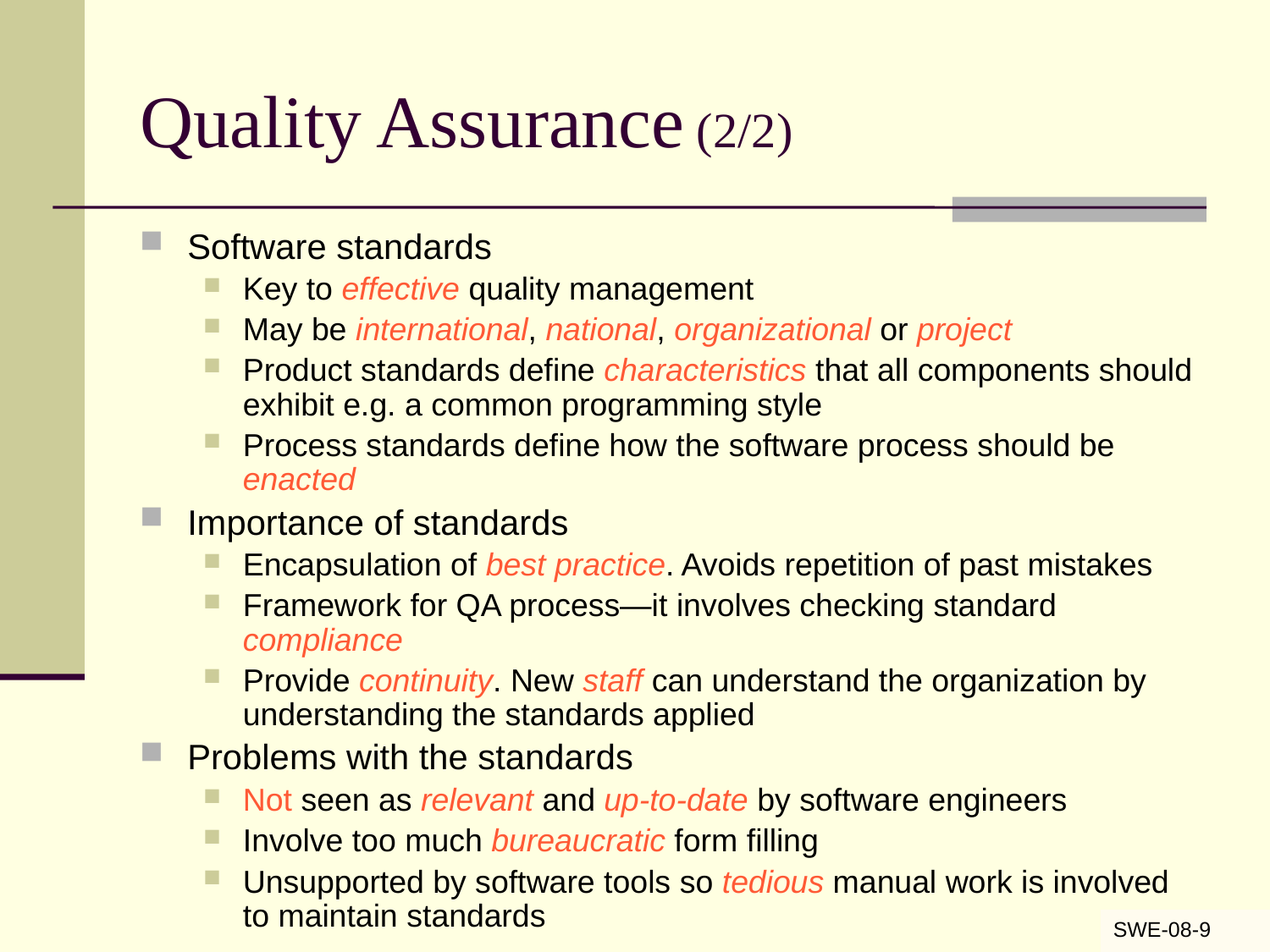

# Quality Assurance (2/2)
Software standards
Key to effective quality management
May be international, national, organizational or project
Product standards define characteristics that all components should exhibit e.g. a common programming style
Process standards define how the software process should be enacted
Importance of standards
Encapsulation of best practice. Avoids repetition of past mistakes
Framework for QA process—it involves checking standard compliance
Provide continuity. New staff can understand the organization by understanding the standards applied
Problems with the standards
Not seen as relevant and up-to-date by software engineers
Involve too much bureaucratic form filling
Unsupported by software tools so tedious manual work is involved to maintain standards